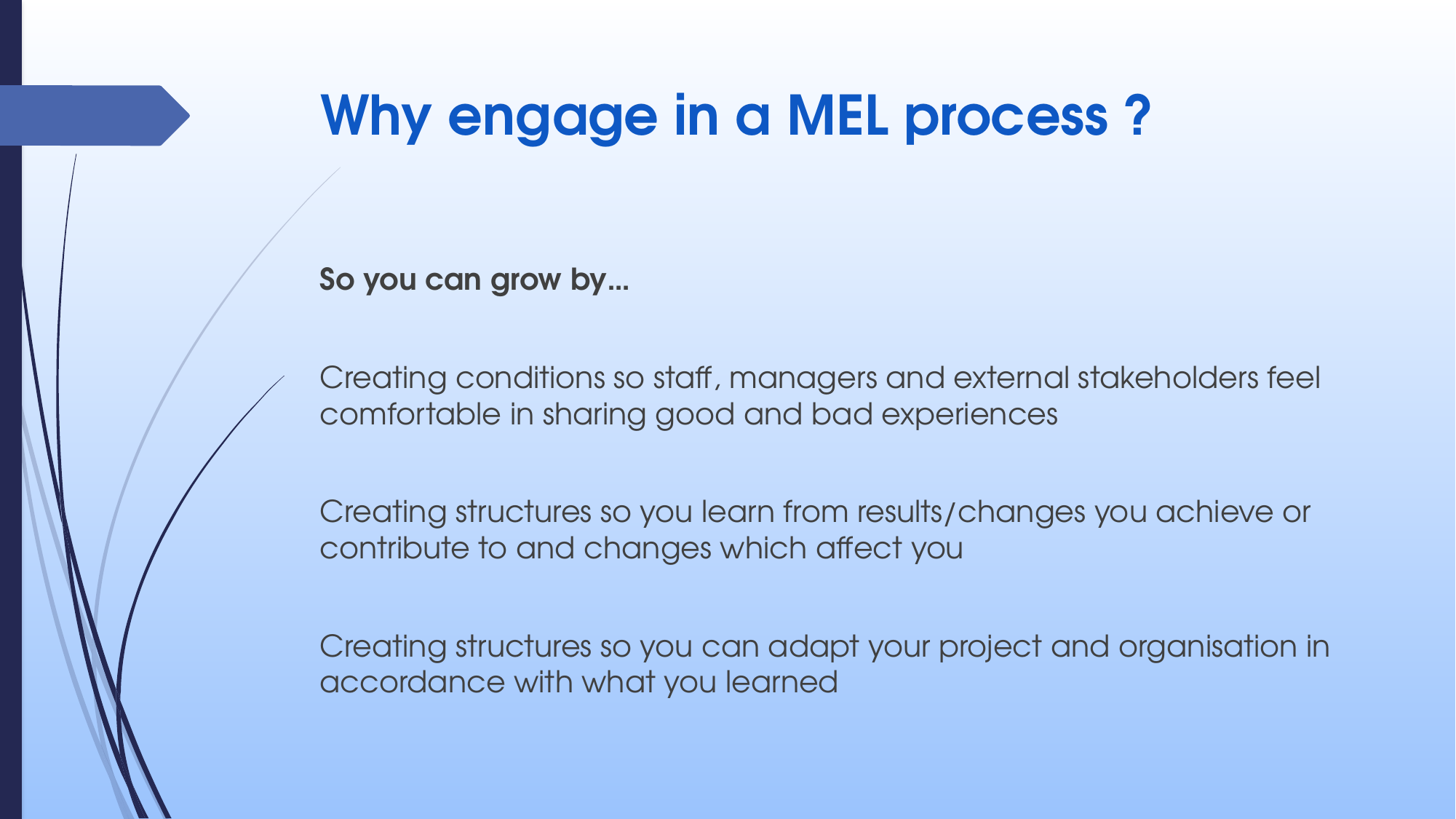

# Why engage in a MEL process ?
So you can grow by…

Creating conditions so staff, managers and external stakeholders feel comfortable in sharing good and bad experiences

Creating structures so you learn from results/changes you achieve or contribute to and changes which affect you

Creating structures so you can adapt your project and organisation in accordance with what you learned